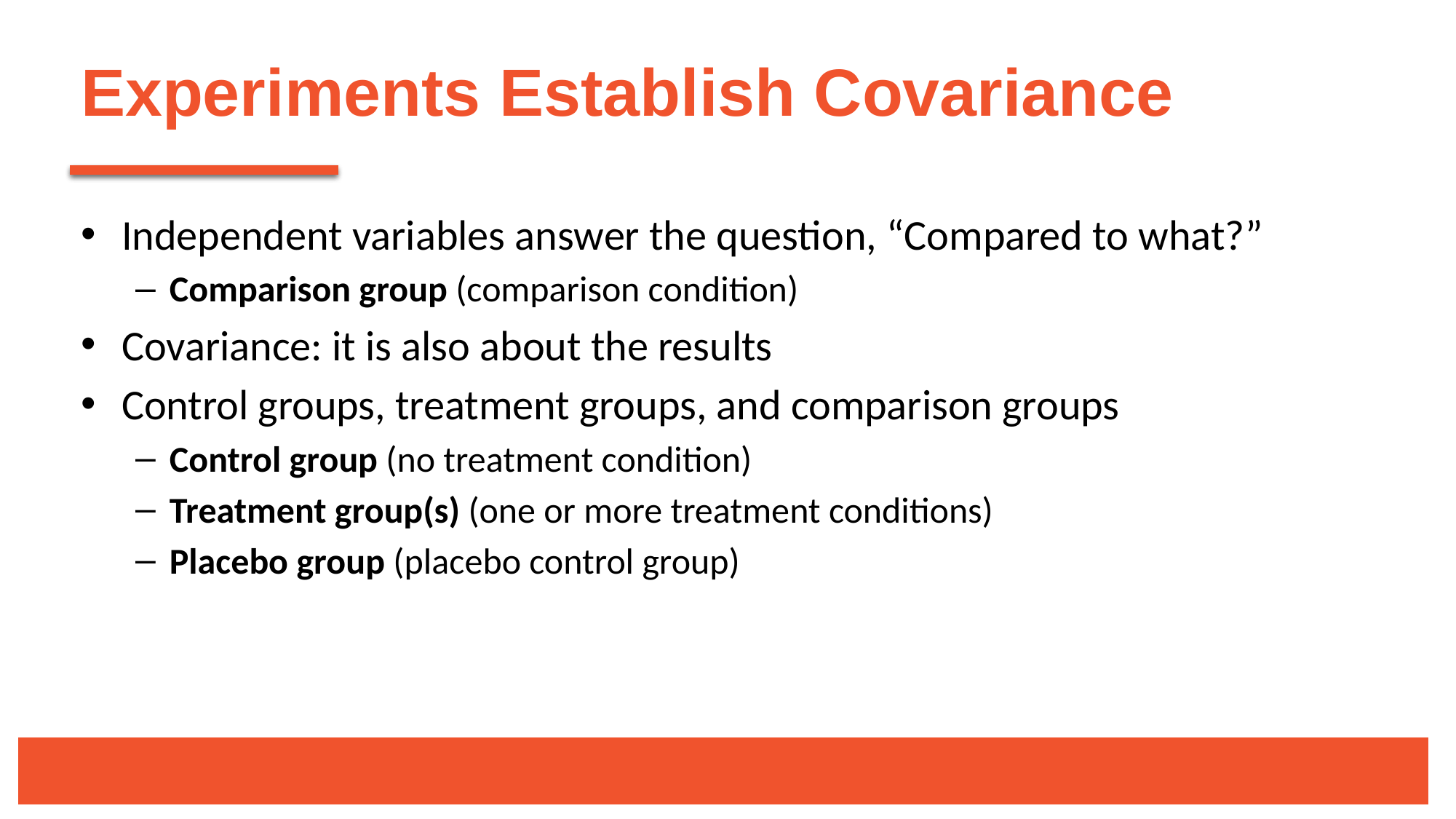

# Experiments Establish Covariance
Independent variables answer the question, “Compared to what?”
Comparison group (comparison condition)
Covariance: it is also about the results
Control groups, treatment groups, and comparison groups
Control group (no treatment condition)
Treatment group(s) (one or more treatment conditions)
Placebo group (placebo control group)